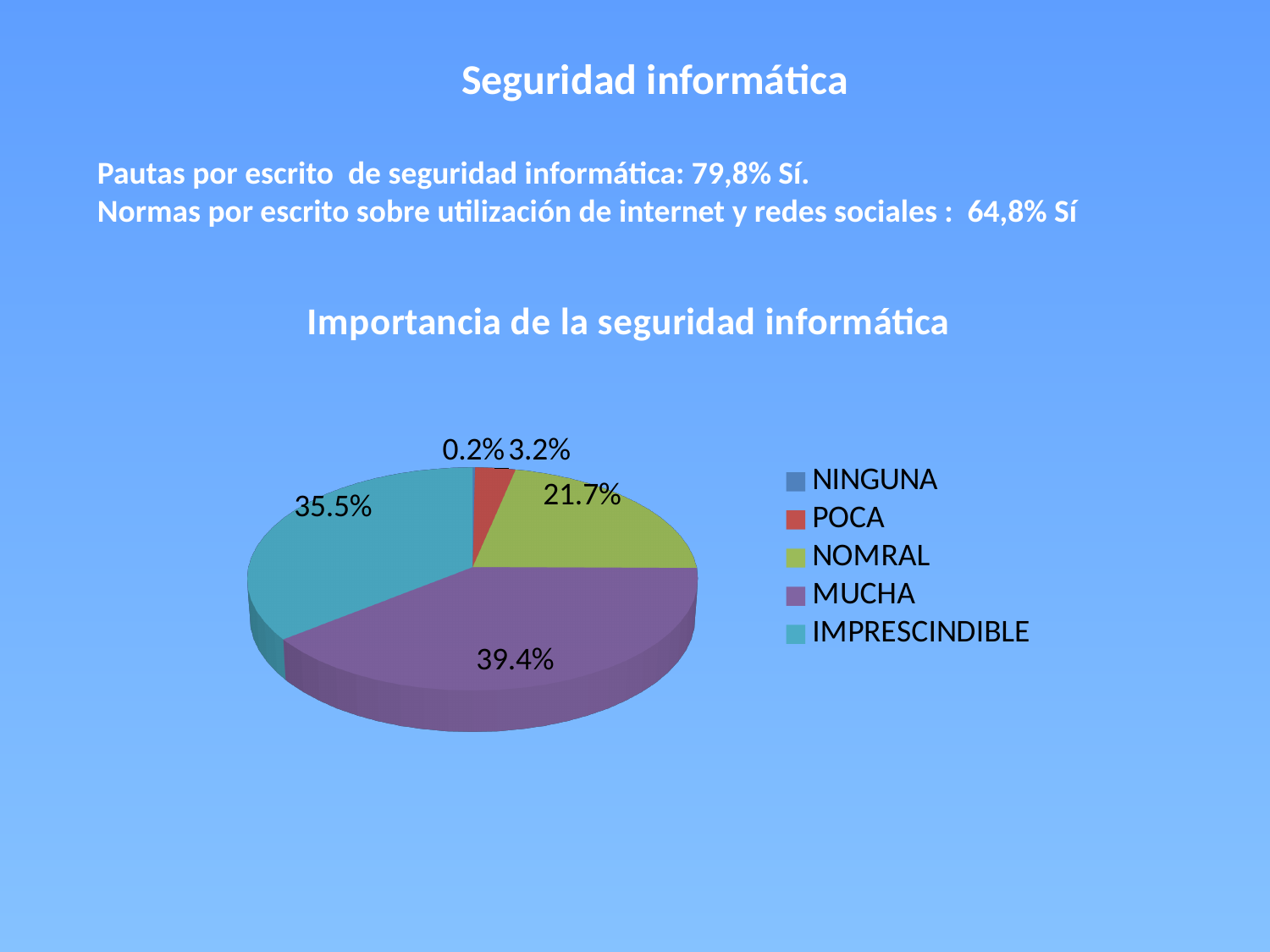

Seguridad informática
Pautas por escrito  de seguridad informática: 79,8% Sí.
Normas por escrito sobre utilización de internet y redes sociales :  64,8% Sí

[unsupported chart]